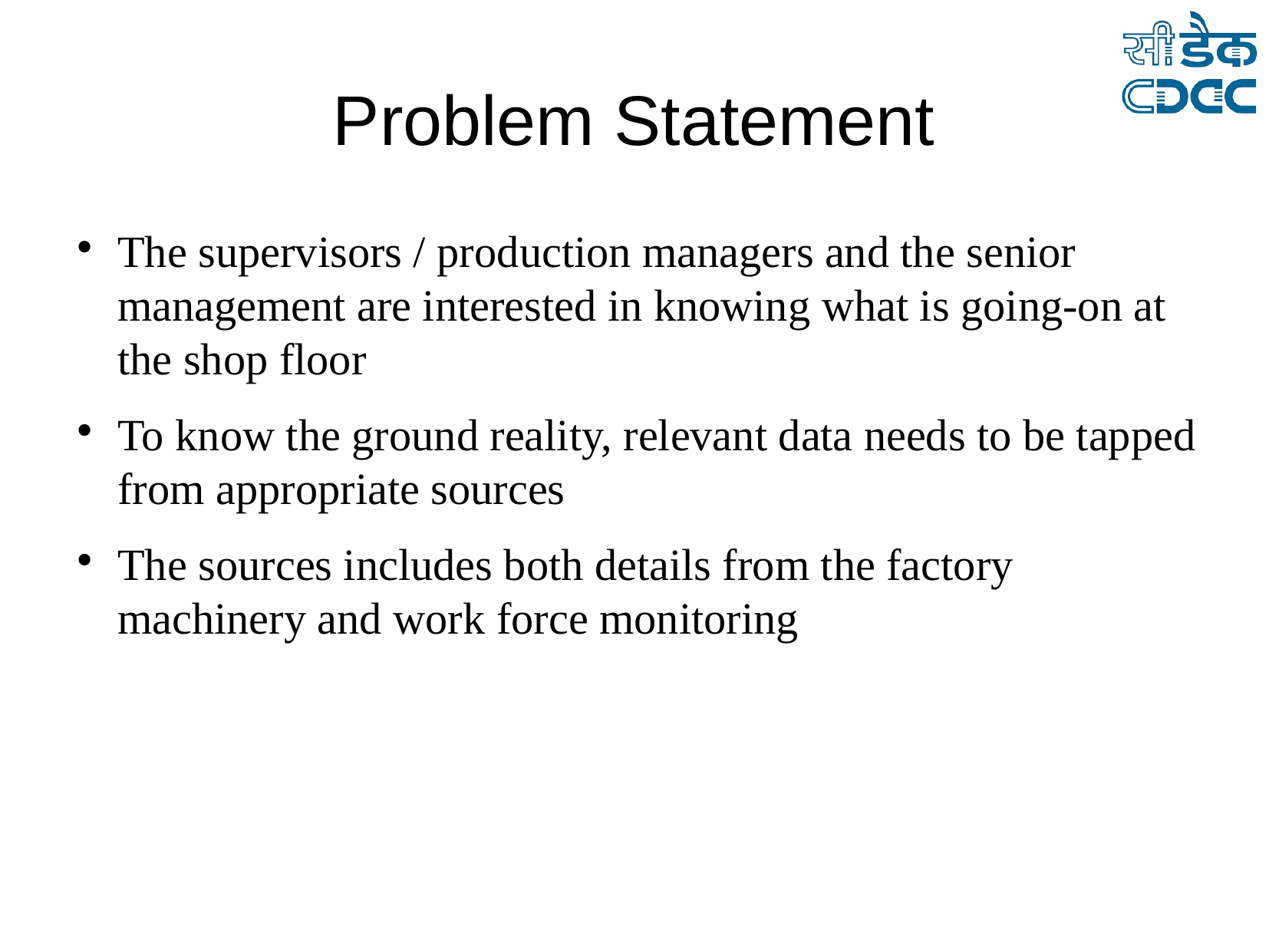

Problem Statement
The supervisors / production managers and the senior management are interested in knowing what is going-on at the shop floor
To know the ground reality, relevant data needs to be tapped from appropriate sources
The sources includes both details from the factory machinery and work force monitoring